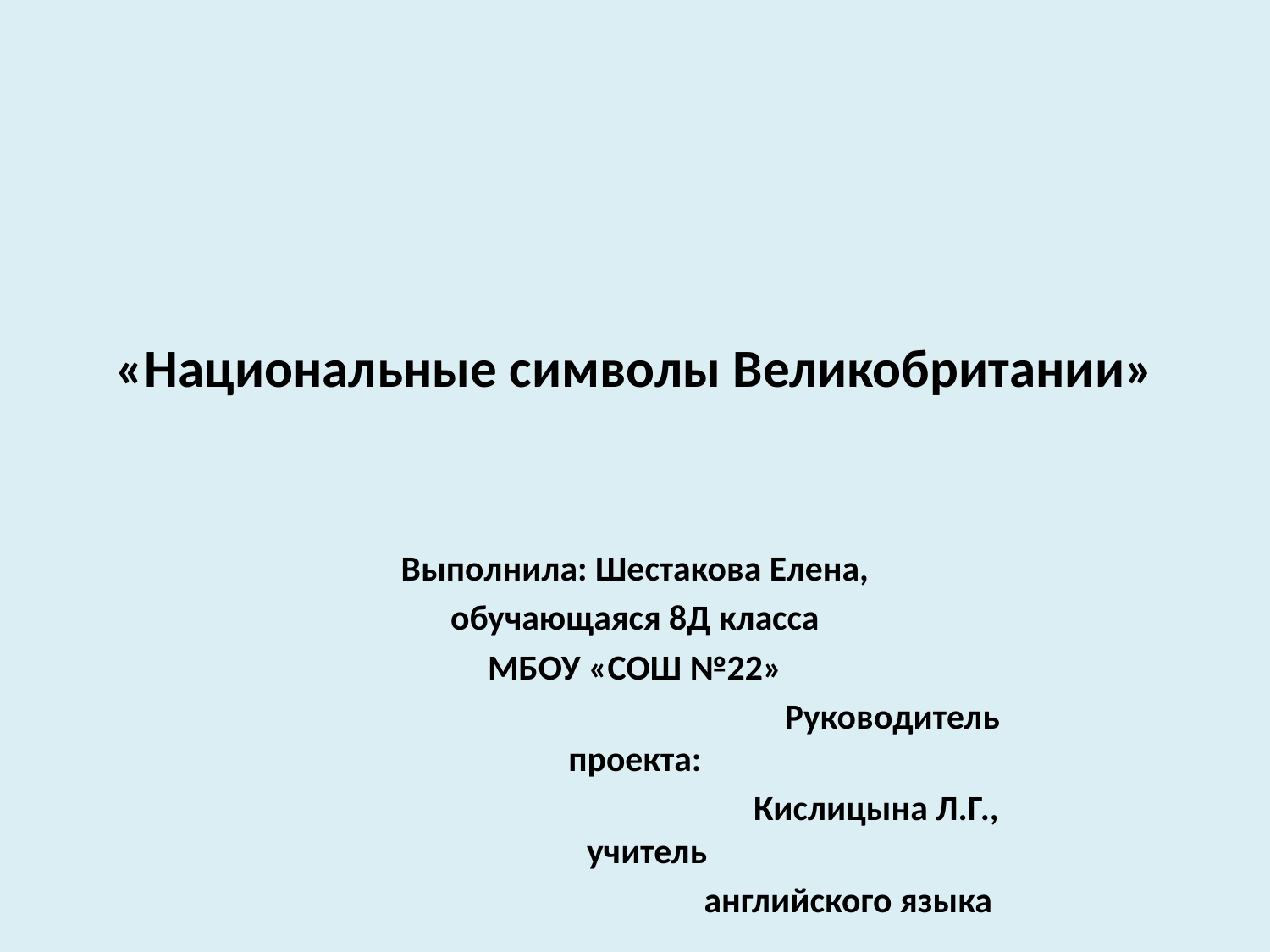

# «Национальные символы Великобритании»
Выполнила: Шестакова Елена,
обучающаяся 8Д класса
МБОУ «СОШ №22»
                                                                Руководитель проекта:
                                                                    Кислицына Л.Г.,            учитель
                                                     английского языка